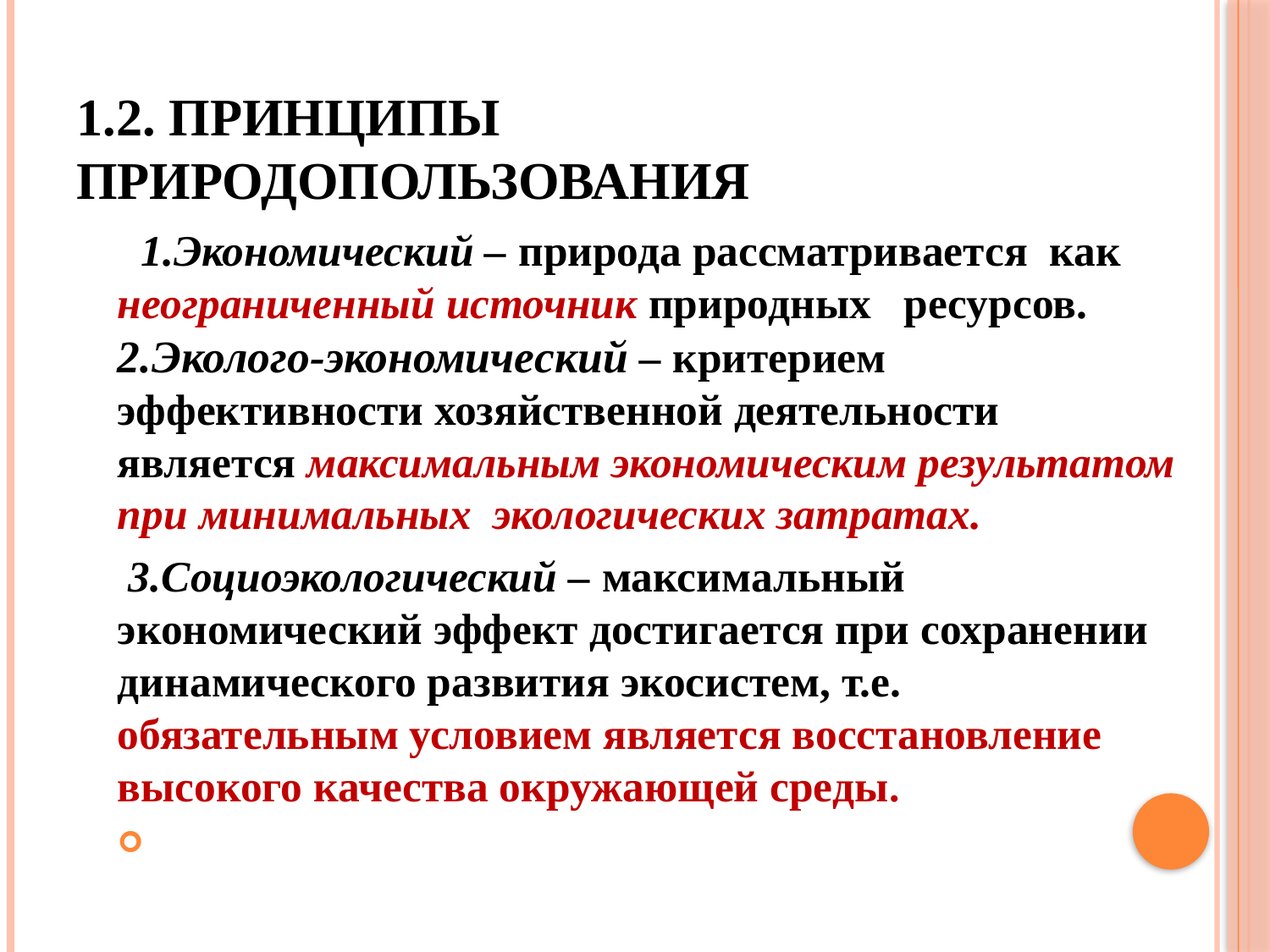

1.2. ПРИНЦИПЫ ПРИРОДОПОЛЬЗОВАНИЯ
  1.Экономический – природа рассматривается  как неограниченный источник природных   ресурсов. 2.Эколого-экономический – критерием эффективности хозяйственной деятельности является максимальным экономическим результатом при минимальных  экологических затратах.
 3.Социоэкологический – максимальный экономический эффект достигается при сохранении динамического развития экосистем, т.е. обязательным условием является восстановление высокого качества окружающей среды.